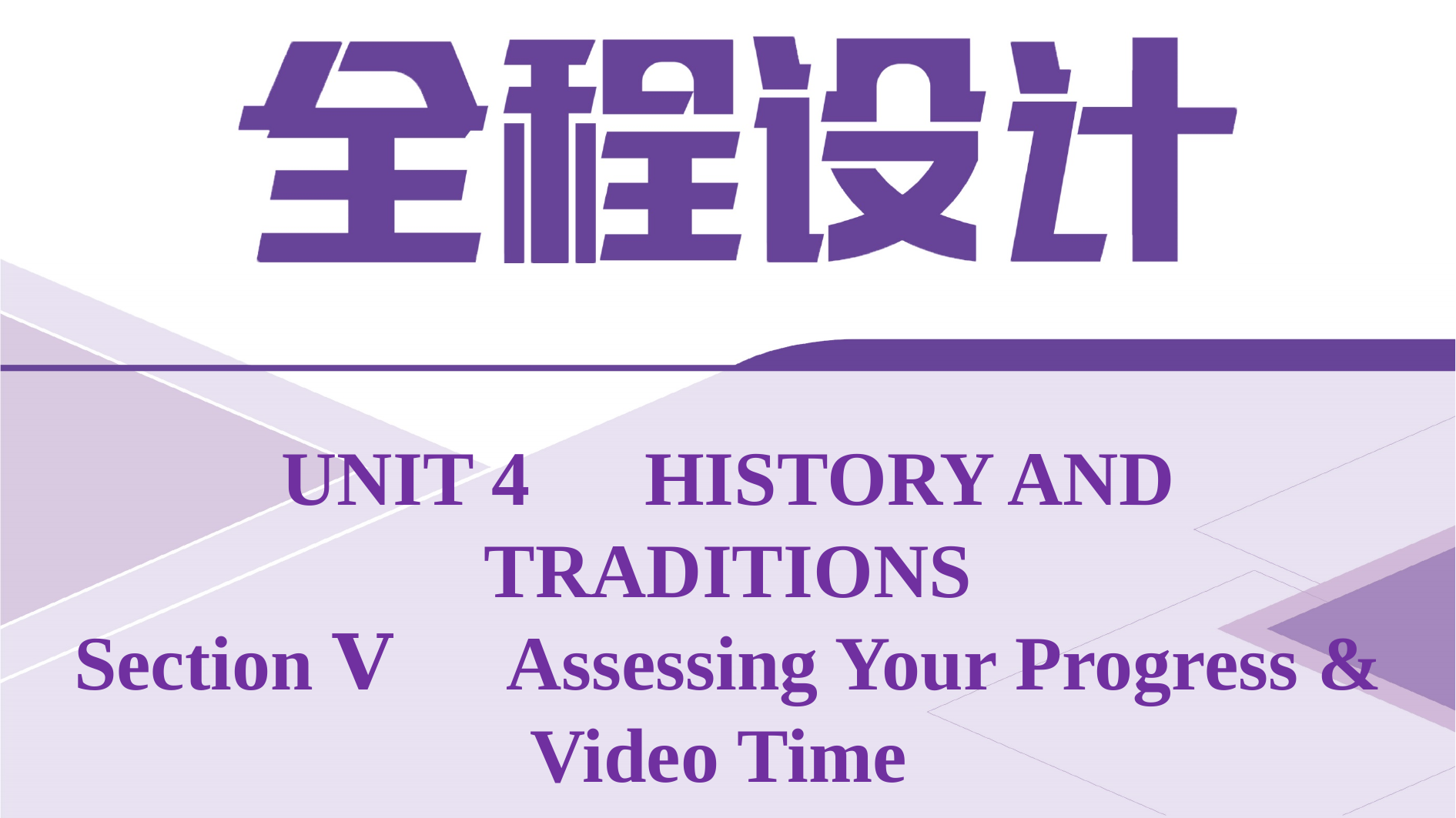

UNIT 4　HISTORY AND TRADITIONS
Section Ⅴ　Assessing Your Progress & Video Time